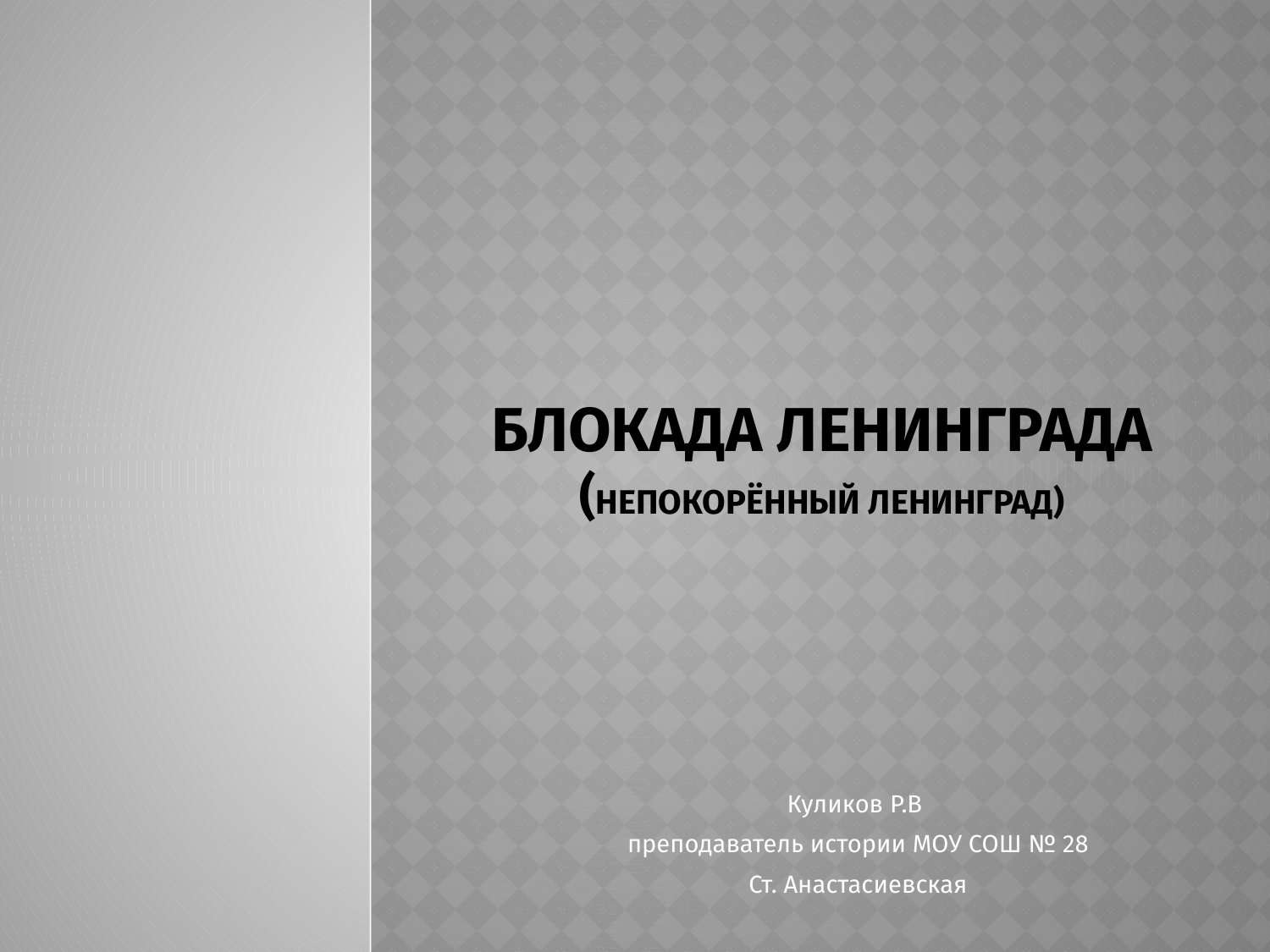

# Блокада Ленинграда (Непокорённый Ленинград)

Куликов Р.В
преподаватель истории МОУ СОШ № 28
Ст. Анастасиевская